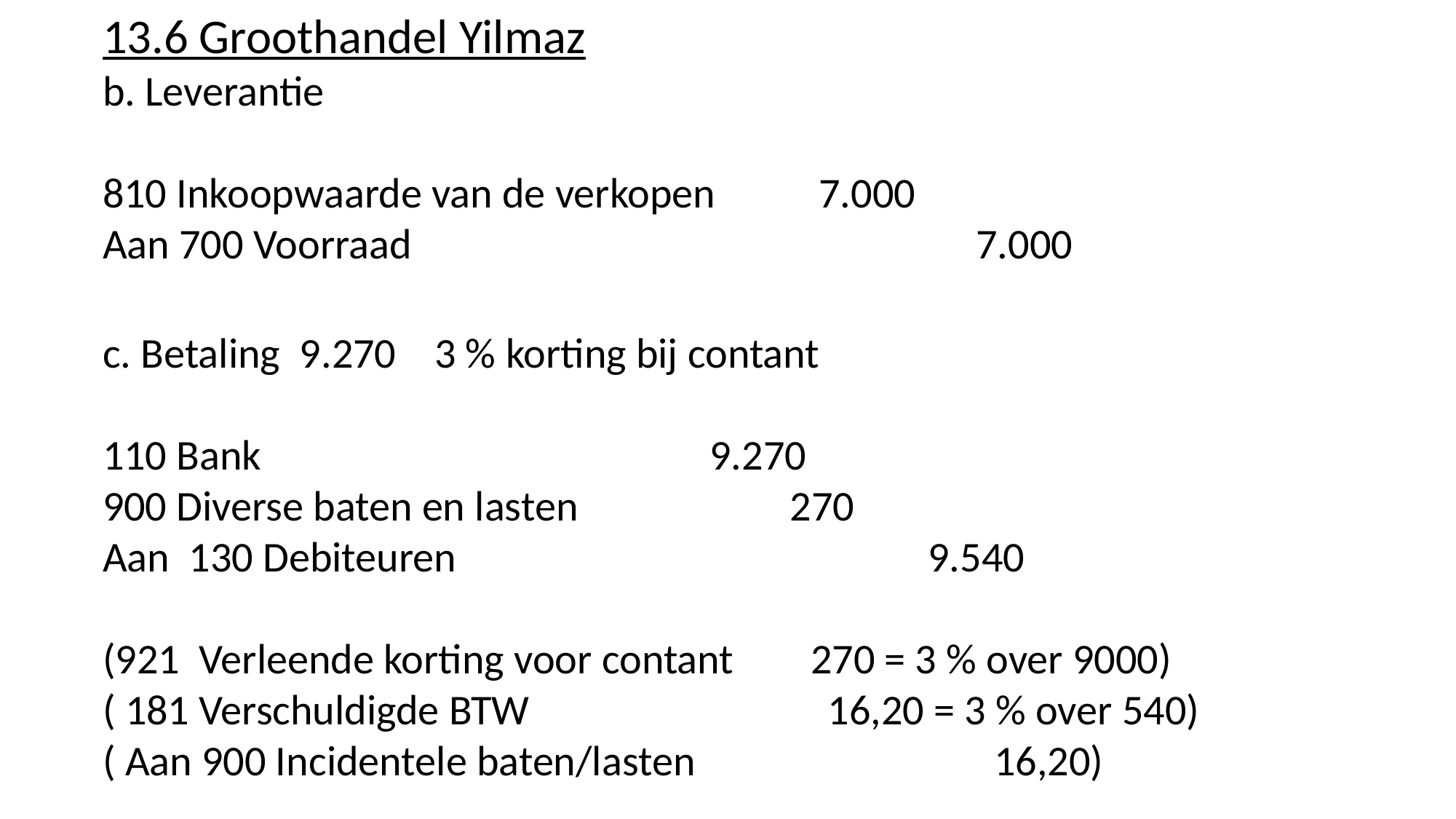

13.6 Groothandel Yilmaz
b. Leverantie

810 Inkoopwaarde van de verkopen	7.000
Aan 700 Voorraad		   			     7.000

c. Betaling  9.270    3 % korting bij contant

110 Bank					9.270
900 Diverse baten en lasten                      270
Aan  130 Debiteuren					9.540

(921  Verleende korting voor contant        270 = 3 % over 9000)
( 181 Verschuldigde BTW                               16,20 = 3 % over 540)
( Aan 900 Incidentele baten/lasten                               16,20)